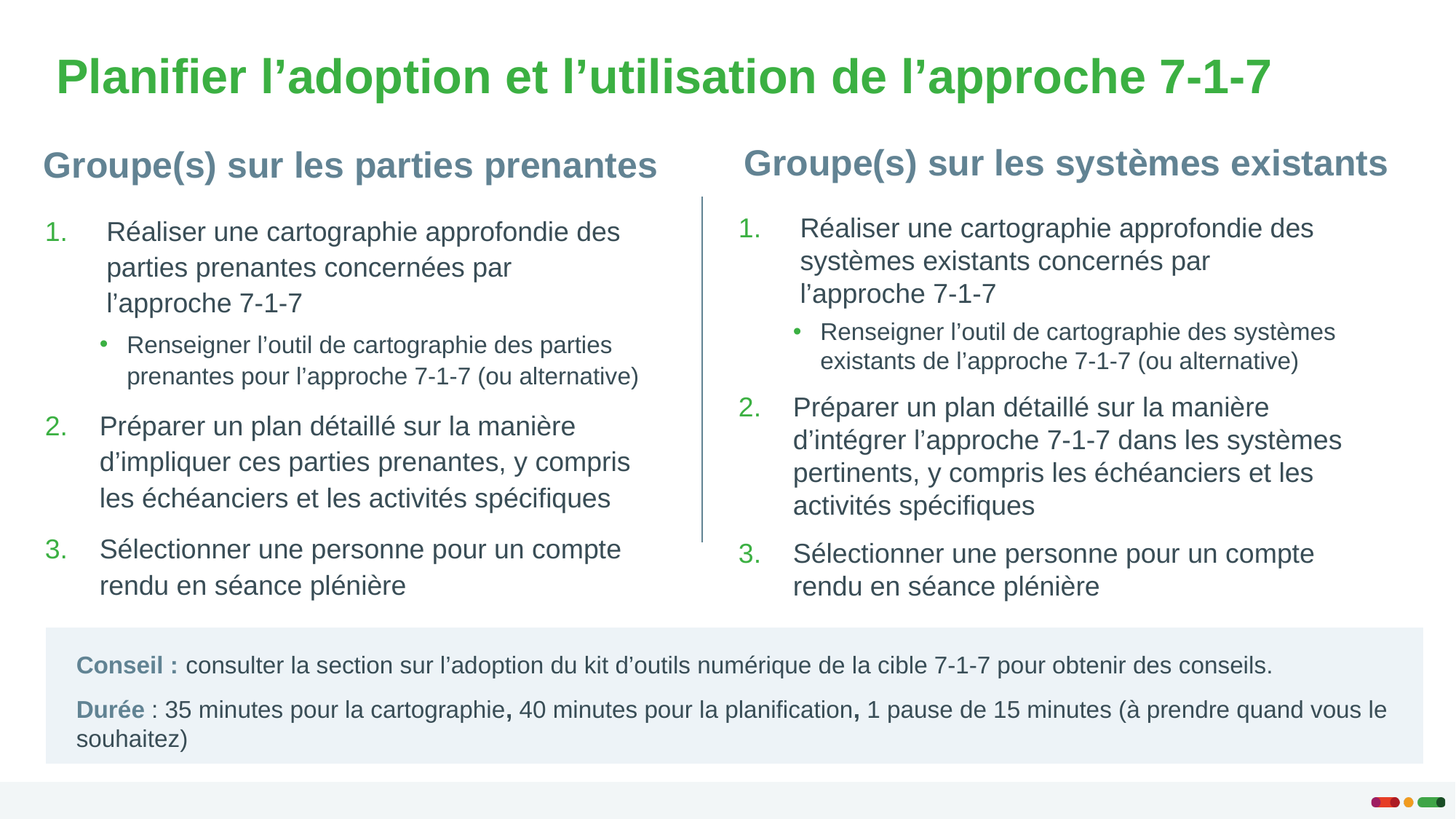

Planifier l’adoption et l’utilisation de l’approche 7-1-7
Groupe(s) sur les parties prenantes
Groupe(s) sur les systèmes existants
Réaliser une cartographie approfondie des parties prenantes concernées par l’approche 7-1-7
Renseigner l’outil de cartographie des parties prenantes pour l’approche 7-1-7 (ou alternative)
Préparer un plan détaillé sur la manière d’impliquer ces parties prenantes, y compris les échéanciers et les activités spécifiques
Sélectionner une personne pour un compte rendu en séance plénière

Réaliser une cartographie approfondie des systèmes existants concernés par l’approche 7-1-7
Renseigner l’outil de cartographie des systèmes existants de l’approche 7-1-7 (ou alternative)
Préparer un plan détaillé sur la manière d’intégrer l’approche 7-1-7 dans les systèmes pertinents, y compris les échéanciers et les activités spécifiques
Sélectionner une personne pour un compte rendu en séance plénière

Conseil : consulter la section sur l’adoption du kit d’outils numérique de la cible 7-1-7 pour obtenir des conseils.

Durée : 35 minutes pour la cartographie, 40 minutes pour la planification, 1 pause de 15 minutes (à prendre quand vous le souhaitez)